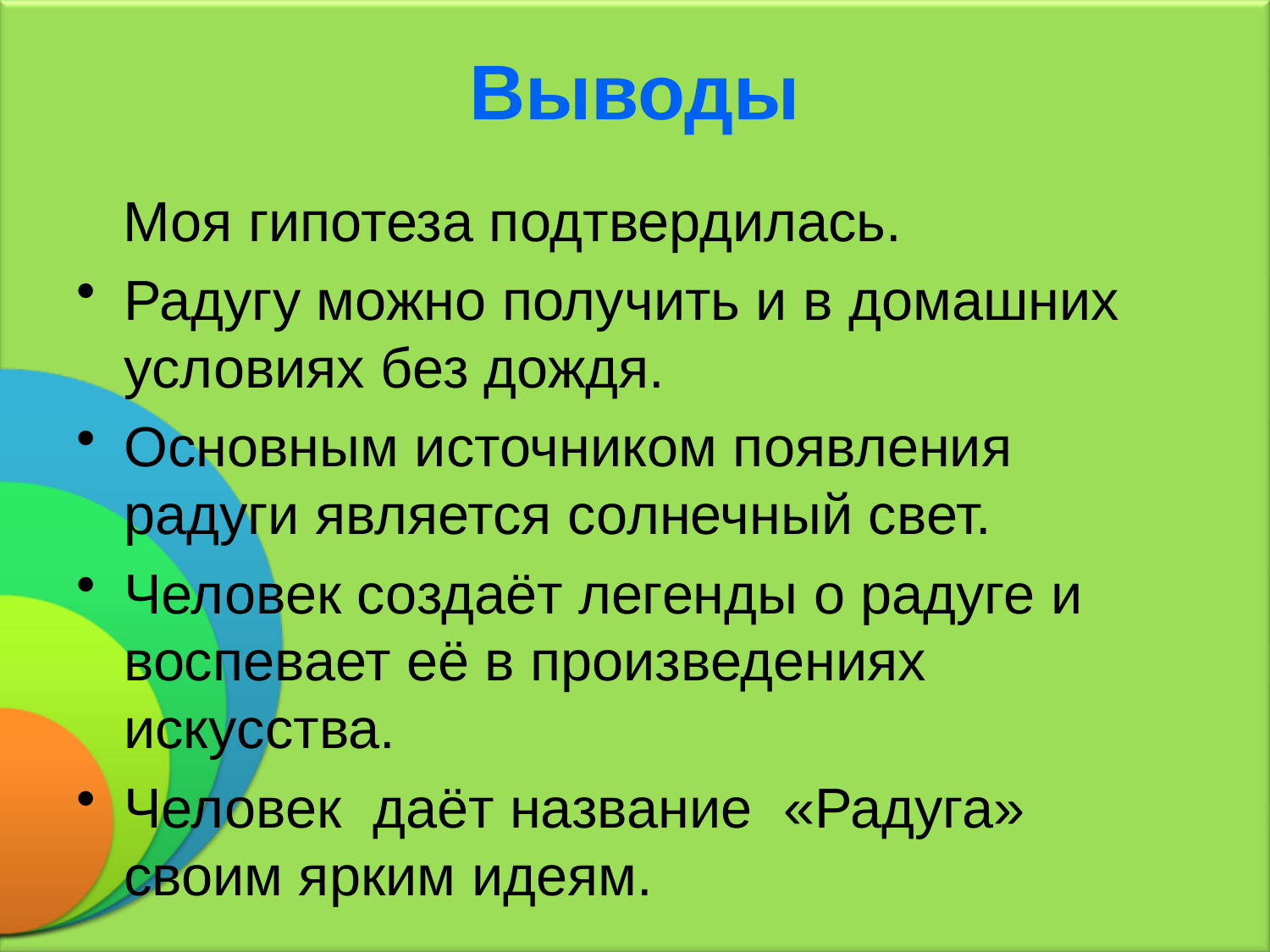

# Выводы
   Моя гипотеза подтвердилась.
Радугу можно получить и в домашних условиях без дождя.
Основным источником появления радуги является солнечный свет.
Человек создаёт легенды о радуге и воспевает её в произведениях искусства.
Человек  даёт название  «Радуга» своим ярким идеям.